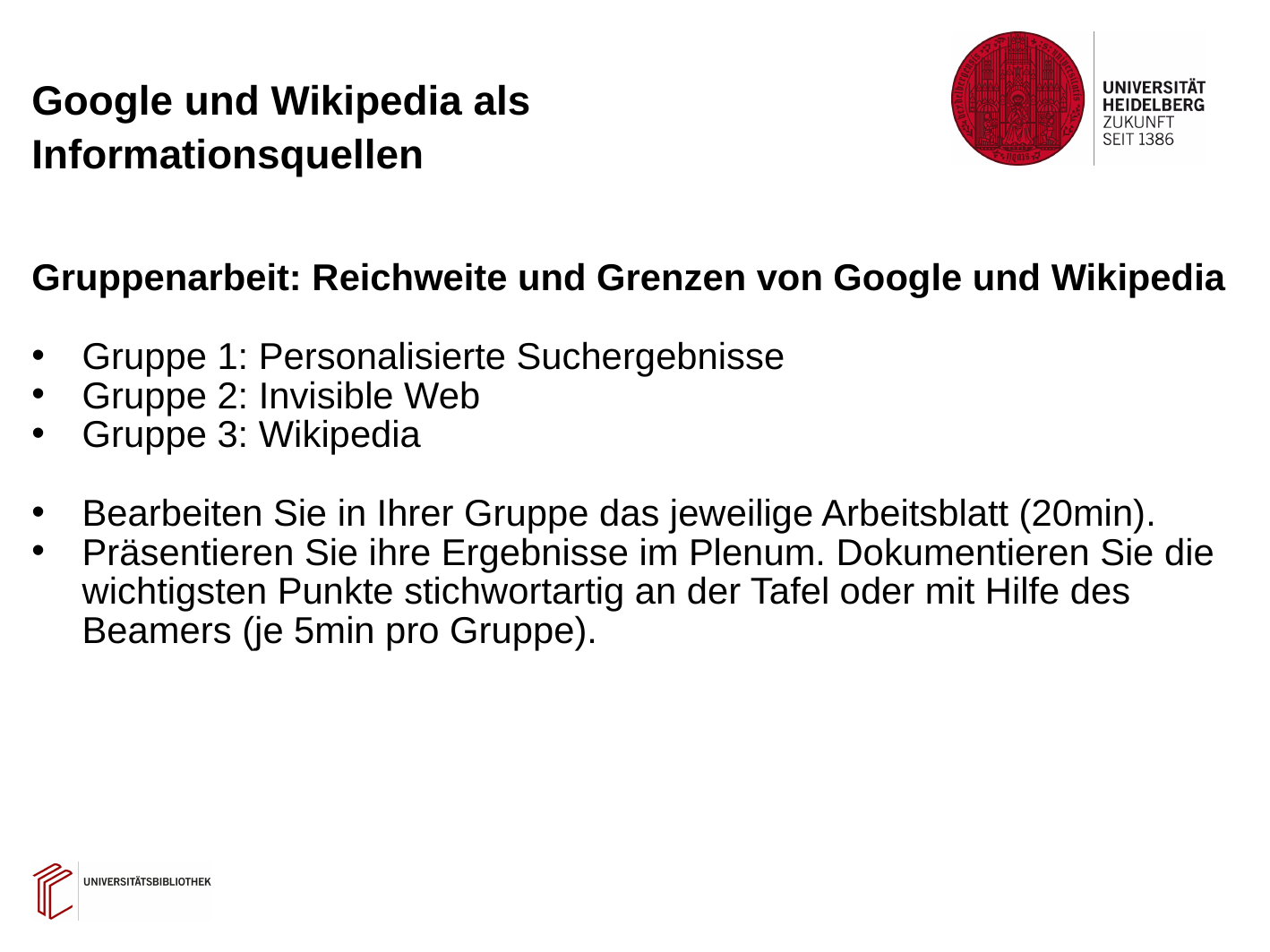

# Google und Wikipedia als Informationsquellen

Gruppenarbeit: Reichweite und Grenzen von Google und Wikipedia

Gruppe 1: Personalisierte Suchergebnisse
Gruppe 2: Invisible Web
Gruppe 3: Wikipedia

Bearbeiten Sie in Ihrer Gruppe das jeweilige Arbeitsblatt (20min).
Präsentieren Sie ihre Ergebnisse im Plenum. Dokumentieren Sie die wichtigsten Punkte stichwortartig an der Tafel oder mit Hilfe des Beamers (je 5min pro Gruppe).

42